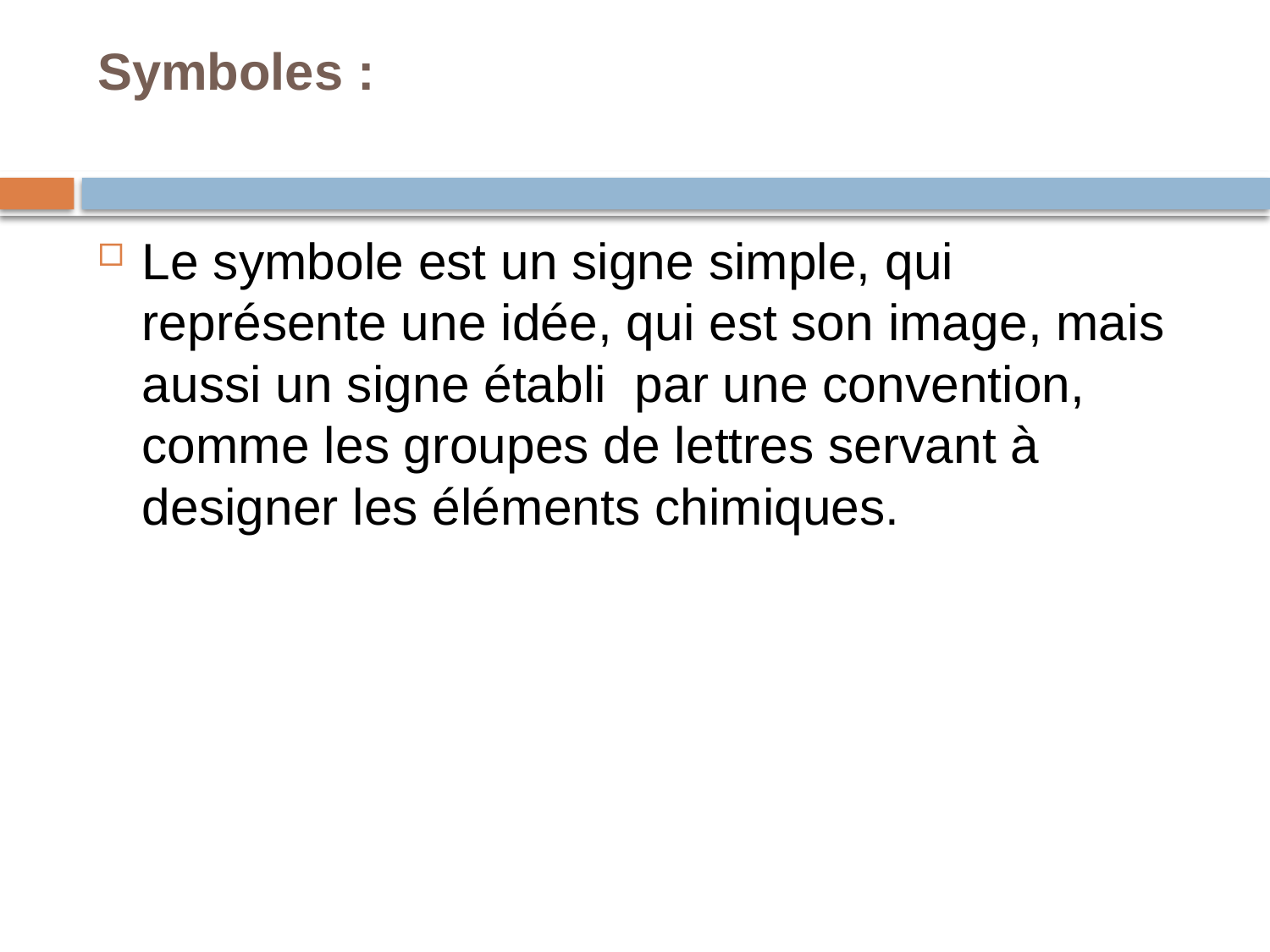

# Symboles :
Le symbole est un signe simple, qui représente une idée, qui est son image, mais aussi un signe établi  par une convention, comme les groupes de lettres servant à designer les éléments chimiques.